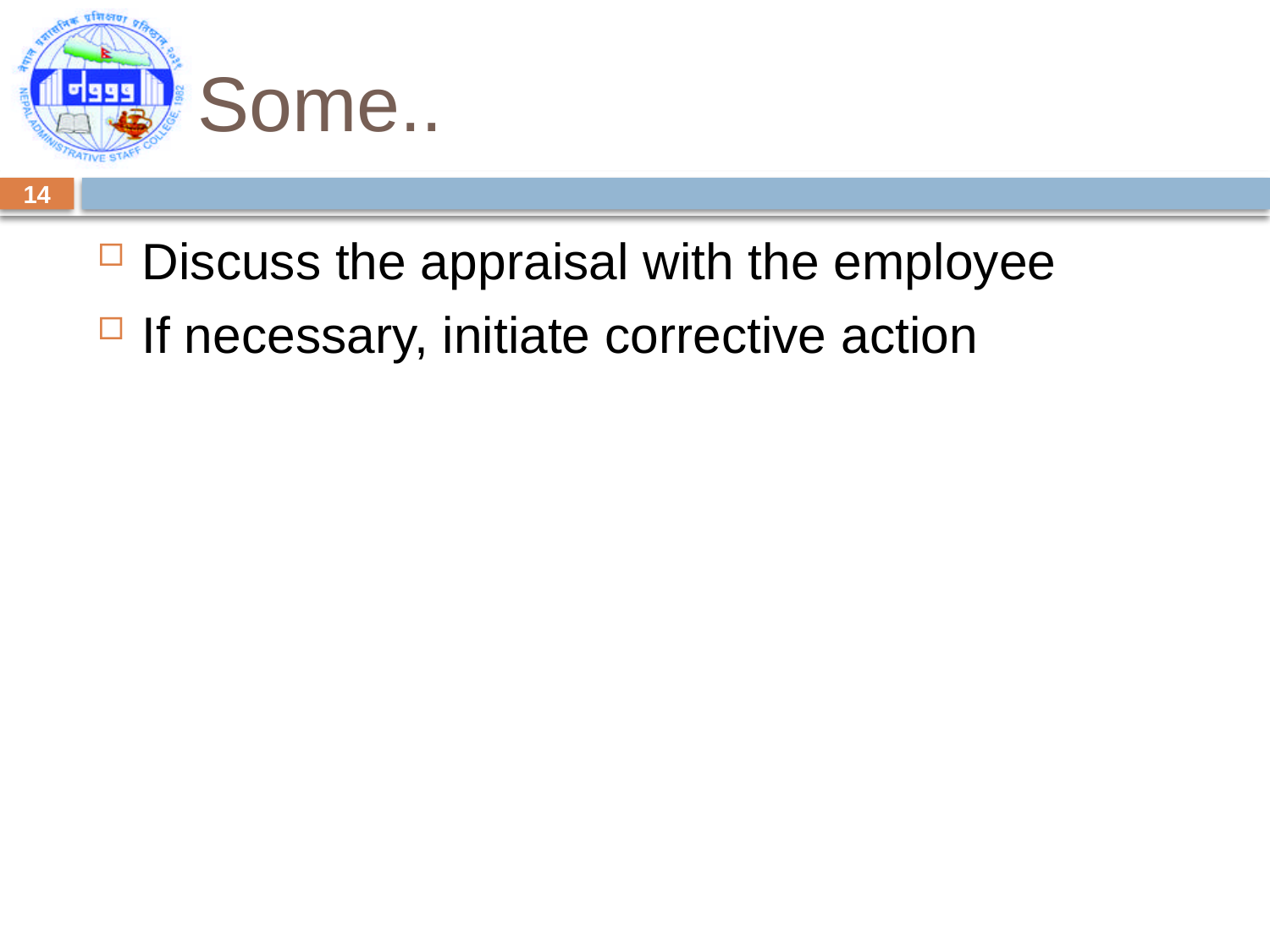

# Some..
14
Discuss the appraisal with the employee
If necessary, initiate corrective action